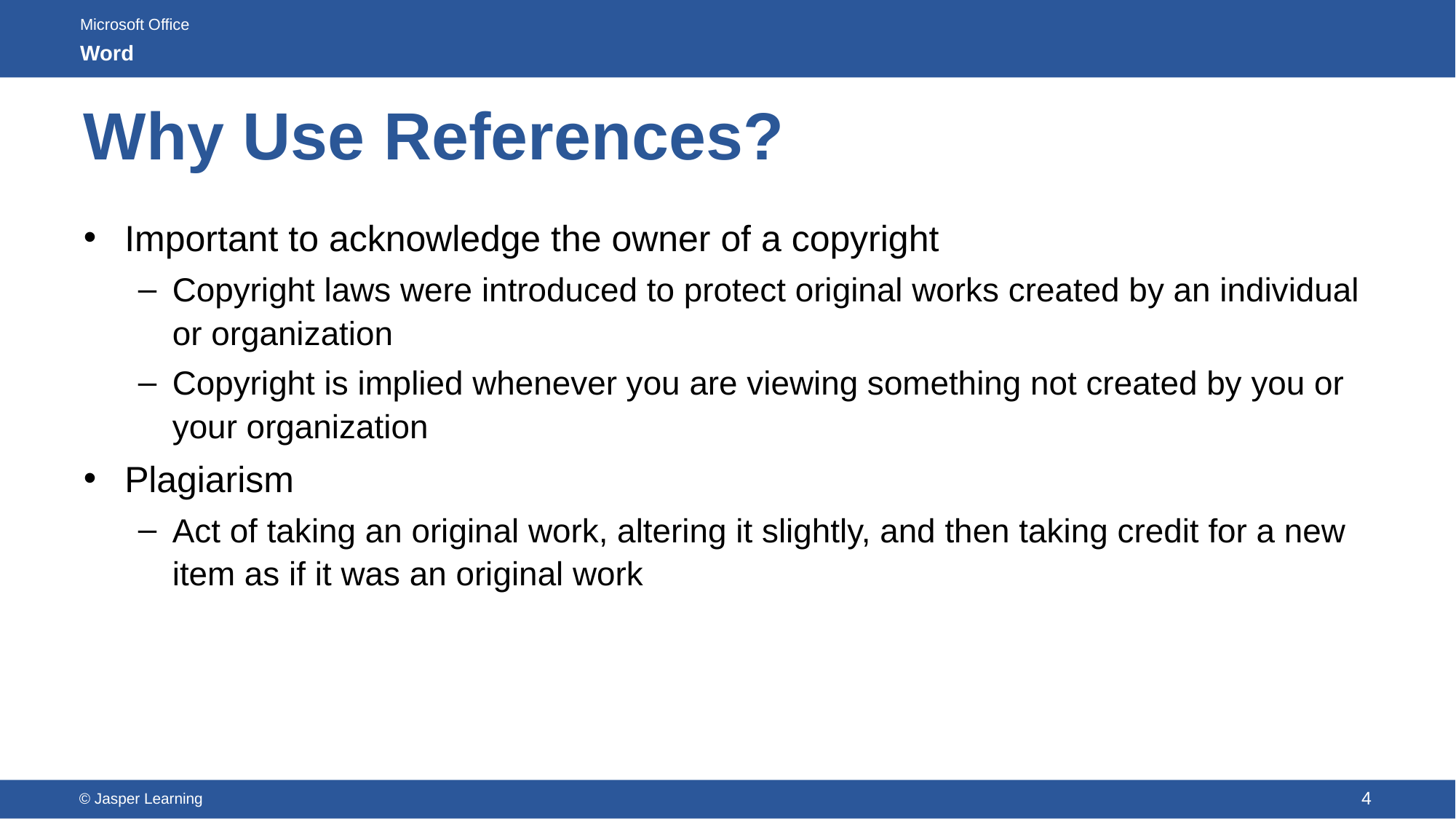

# Why Use References?
Important to acknowledge the owner of a copyright
Copyright laws were introduced to protect original works created by an individual or organization
Copyright is implied whenever you are viewing something not created by you or your organization
Plagiarism
Act of taking an original work, altering it slightly, and then taking credit for a new item as if it was an original work
4
© Jasper Learning